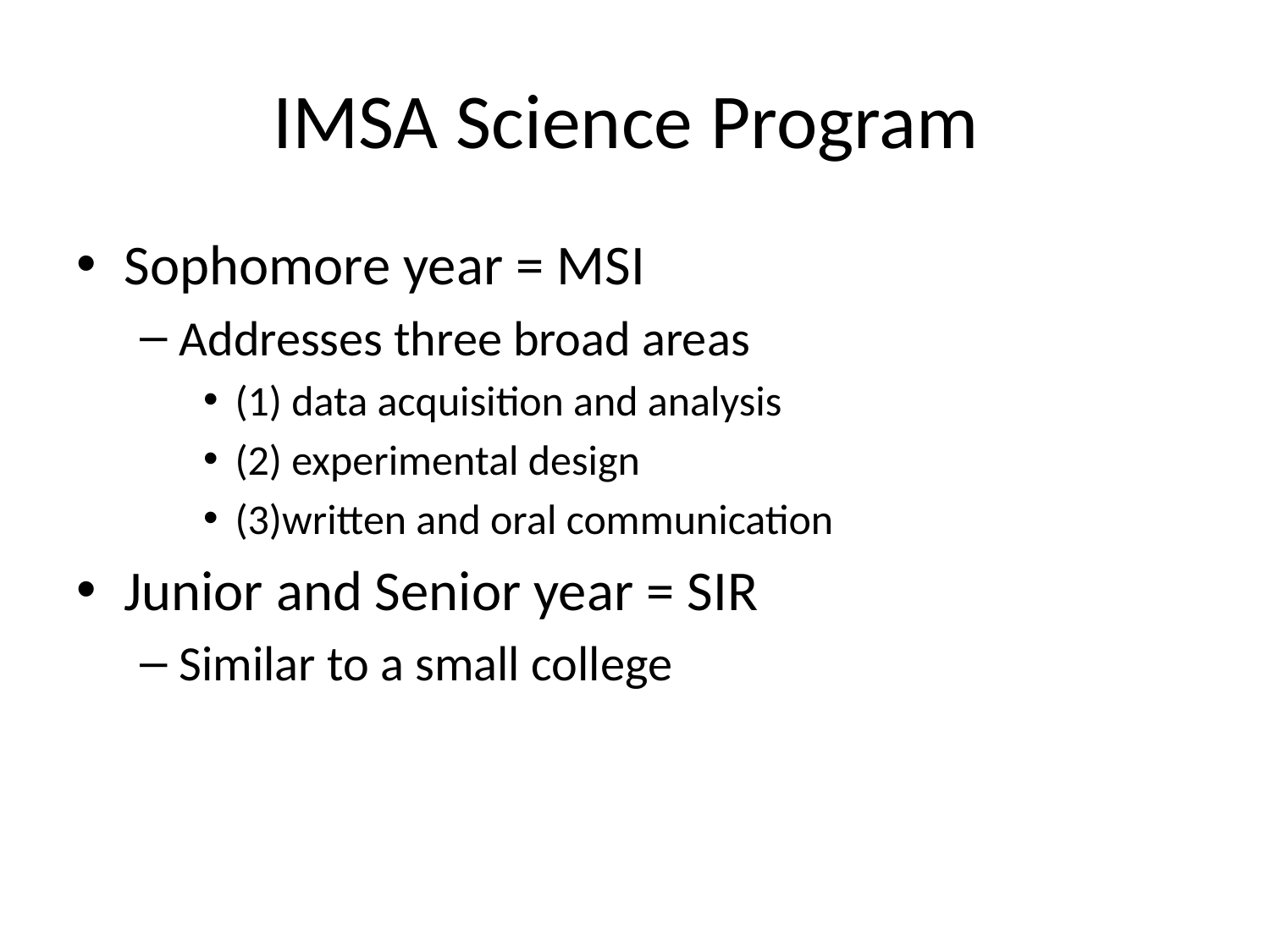

# IMSA Science Program
Sophomore year = MSI
Addresses three broad areas
(1) data acquisition and analysis
(2) experimental design
(3)written and oral communication
Junior and Senior year = SIR
Similar to a small college